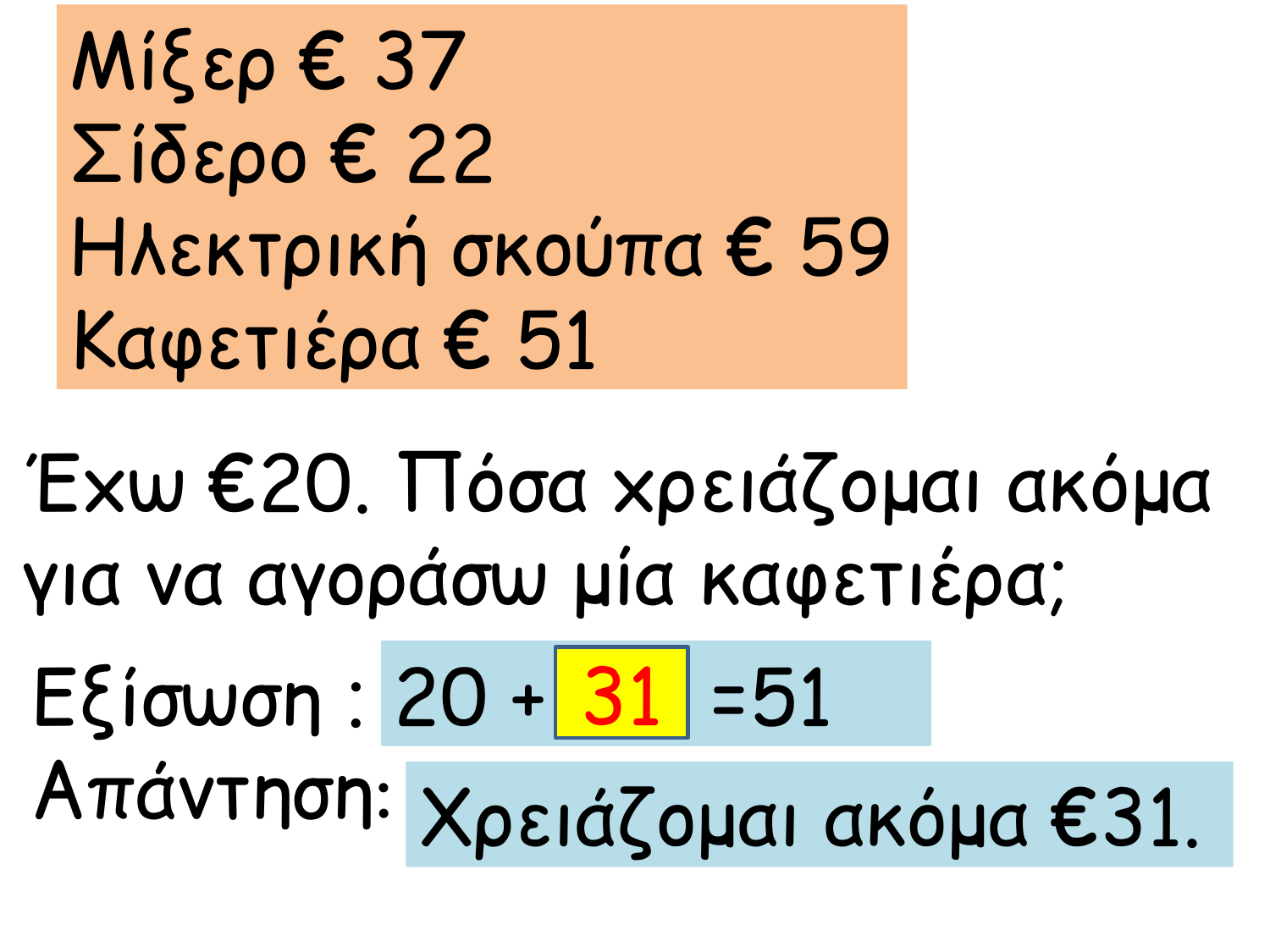

Μίξερ € 37
Σίδερο € 22
Ηλεκτρική σκούπα € 59
Καφετιέρα € 51
Έχω €20. Πόσα χρειάζομαι ακόμα
για να αγοράσω μία καφετιέρα;
Εξίσωση :
Απάντηση:
20 +       =51
31
Χρειάζομαι ακόμα €31.